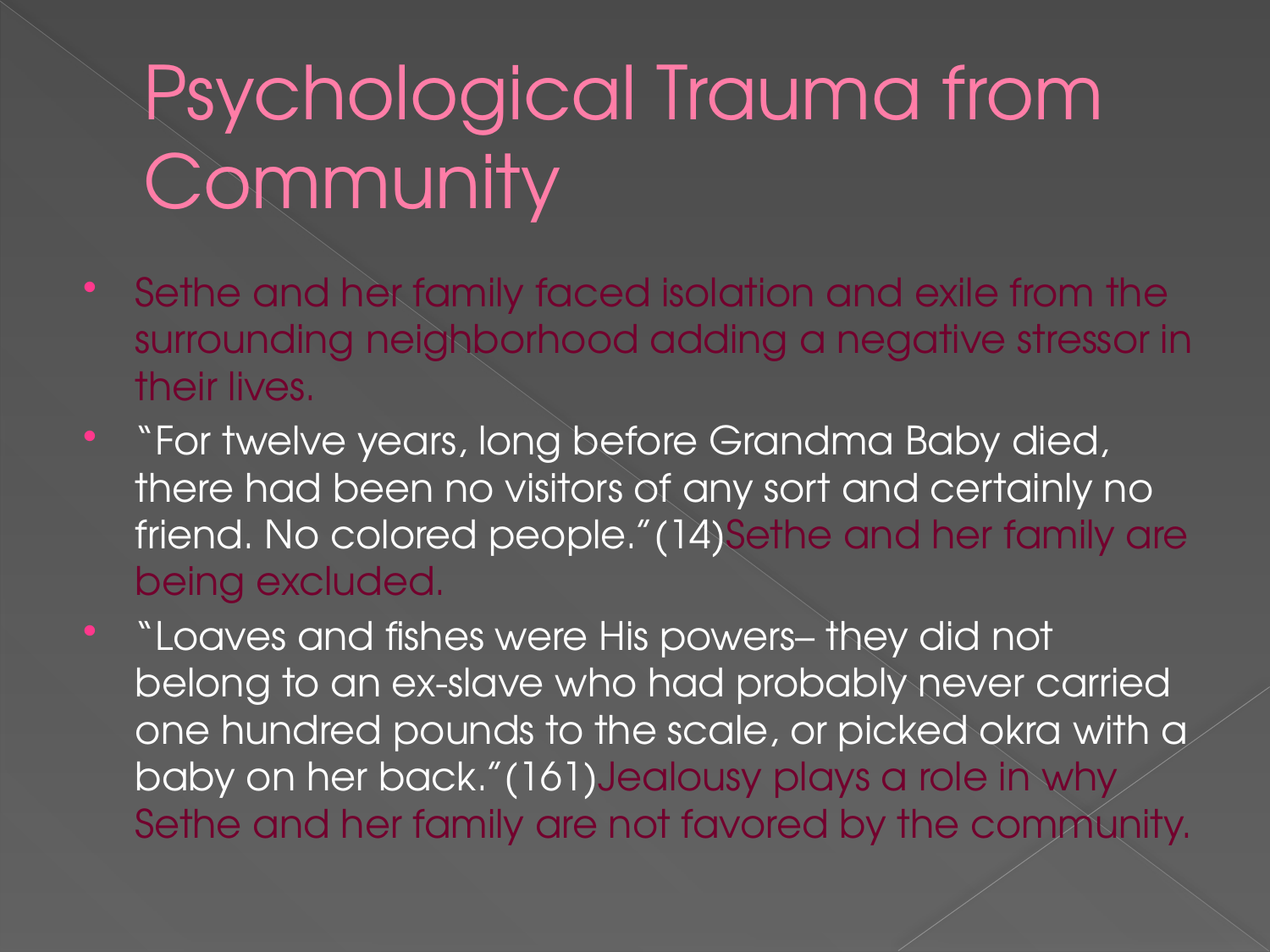

# Psychological Trauma from Community
Sethe and her family faced isolation and exile from the surrounding neighborhood adding a negative stressor in their lives.
“For twelve years, long before Grandma Baby died, there had been no visitors of any sort and certainly no friend. No colored people.”(14)Sethe and her family are being excluded.
“Loaves and fishes were His powers– they did not belong to an ex-slave who had probably never carried one hundred pounds to the scale, or picked okra with a baby on her back.”(161)Jealousy plays a role in why Sethe and her family are not favored by the community.